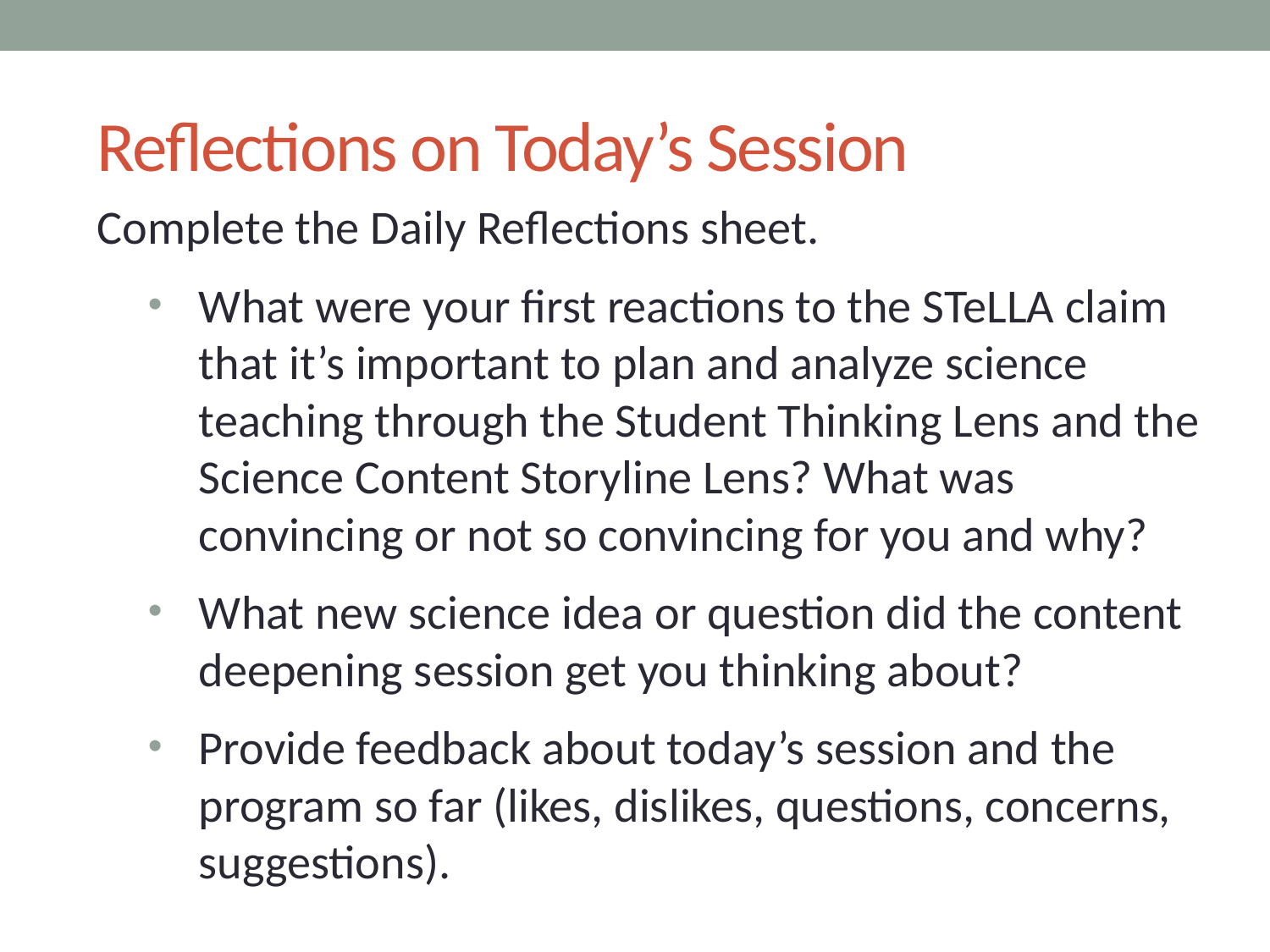

# Reflections on Today’s Session
Complete the Daily Reflections sheet.
What were your first reactions to the STeLLA claim that it’s important to plan and analyze science teaching through the Student Thinking Lens and the Science Content Storyline Lens? What was convincing or not so convincing for you and why?
What new science idea or question did the content deepening session get you thinking about?
Provide feedback about today’s session and the program so far (likes, dislikes, questions, concerns, suggestions).